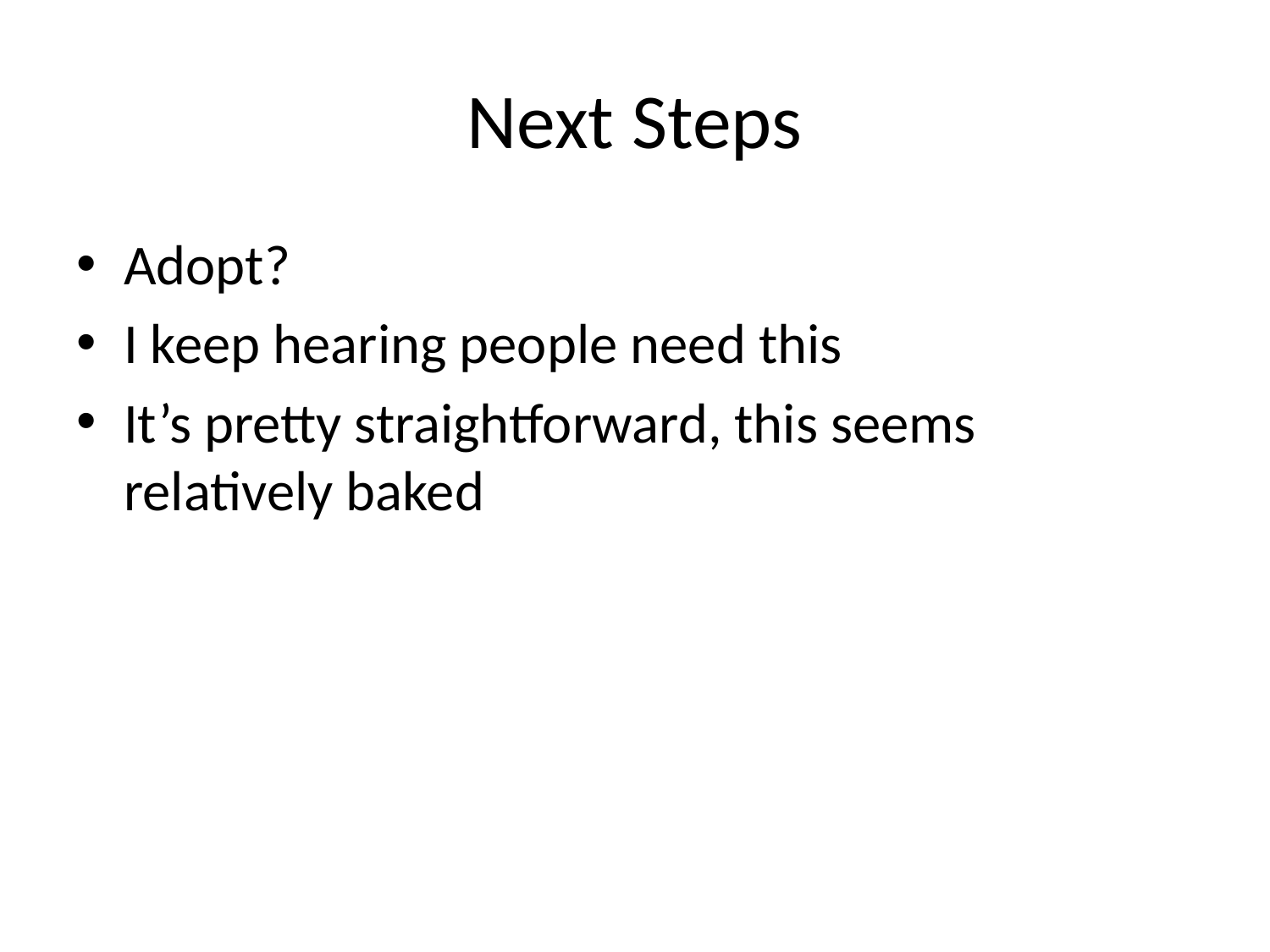

# Next Steps
Adopt?
I keep hearing people need this
It’s pretty straightforward, this seems relatively baked